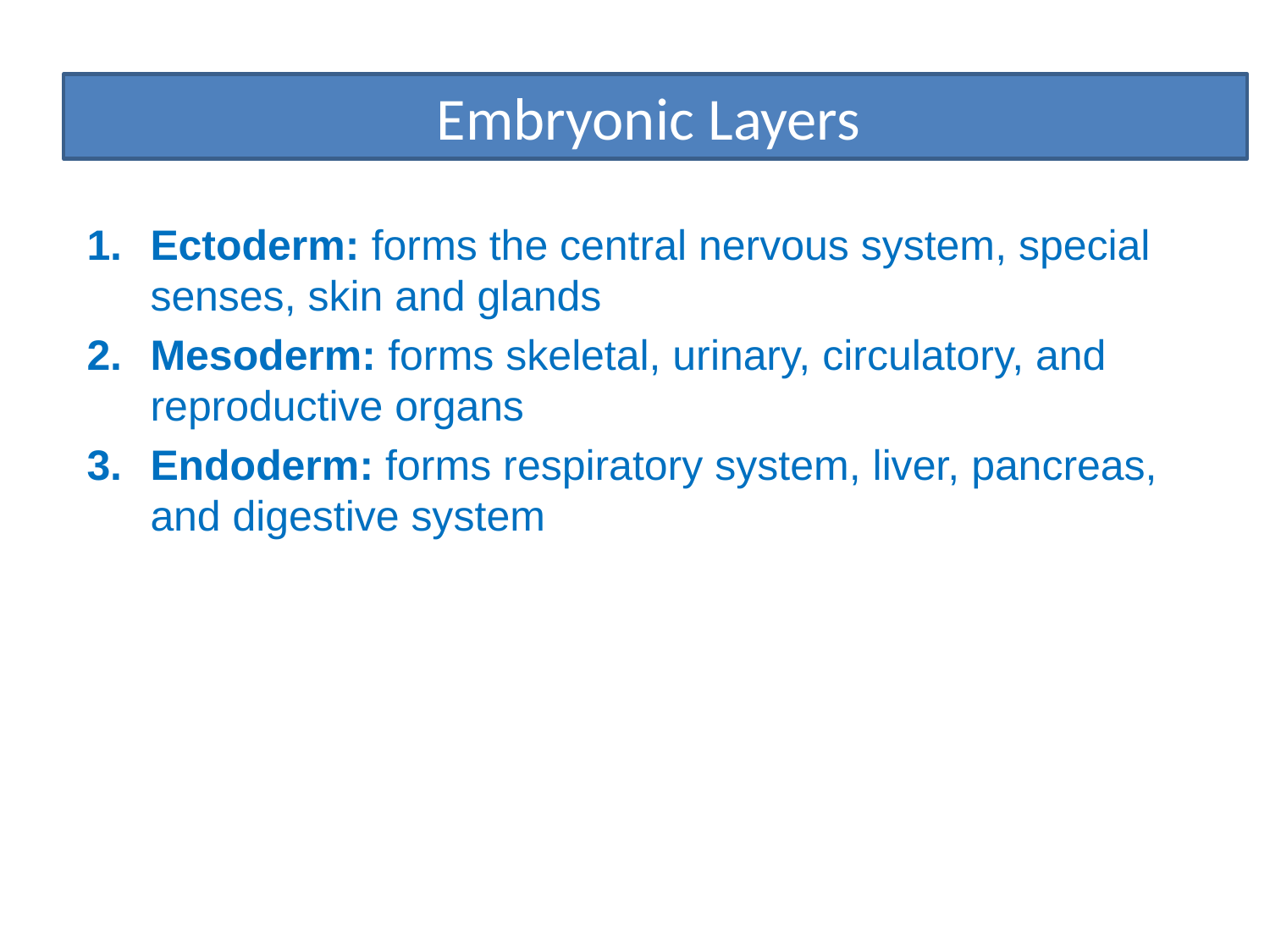

# Embryonic Layers
Ectoderm: forms the central nervous system, special senses, skin and glands
Mesoderm: forms skeletal, urinary, circulatory, and reproductive organs
Endoderm: forms respiratory system, liver, pancreas, and digestive system